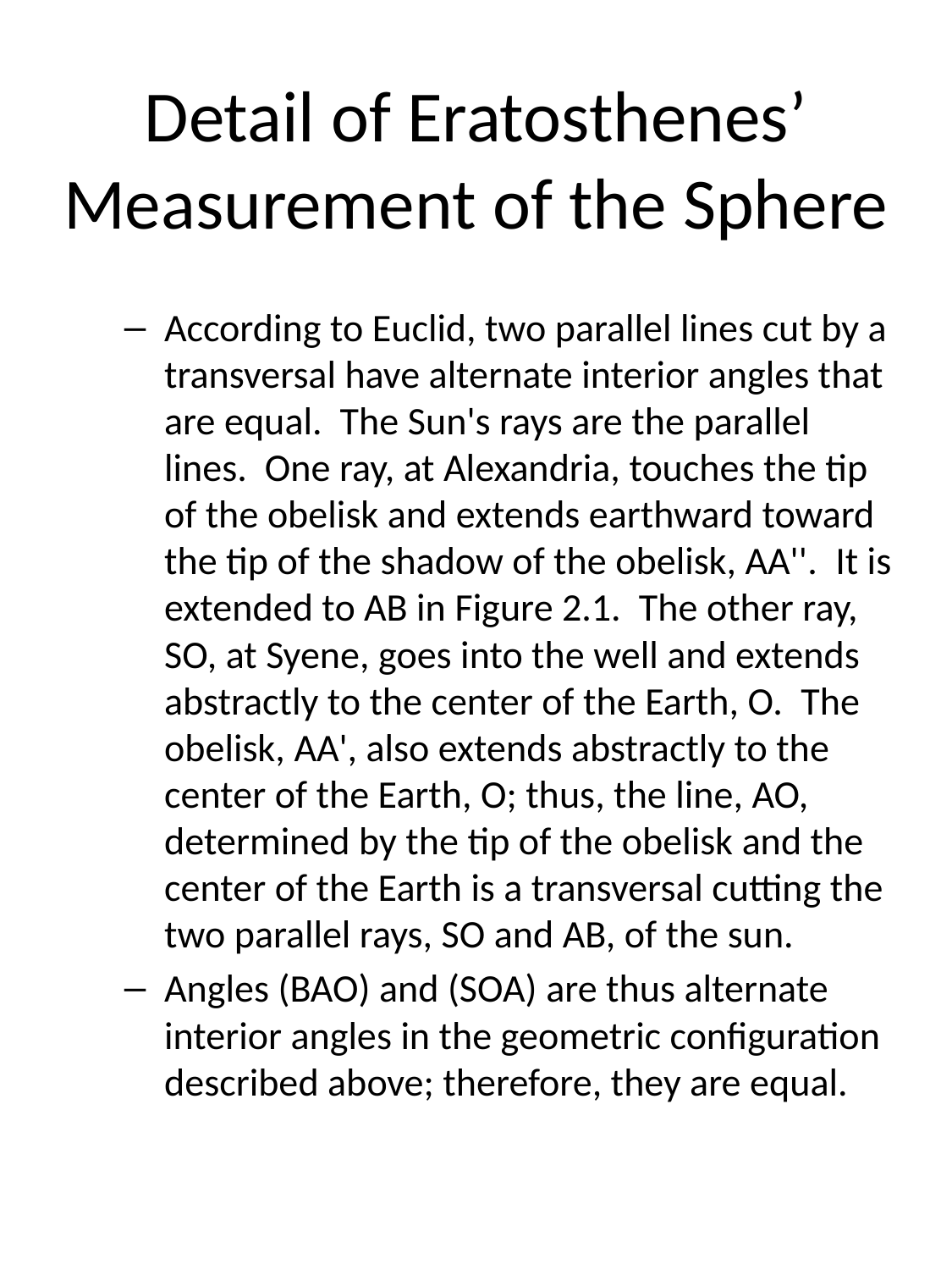

# Detail of Eratosthenes’ Measurement of the Sphere
According to Euclid, two parallel lines cut by a transversal have alternate interior angles that are equal.  The Sun's rays are the parallel lines.  One ray, at Alexandria, touches the tip of the obelisk and extends earthward toward the tip of the shadow of the obelisk, AA''.  It is extended to AB in Figure 2.1.  The other ray, SO, at Syene, goes into the well and extends abstractly to the center of the Earth, O.  The obelisk, AA', also extends abstractly to the center of the Earth, O; thus, the line, AO, determined by the tip of the obelisk and the center of the Earth is a transversal cutting the two parallel rays, SO and AB, of the sun.
Angles (BAO) and (SOA) are thus alternate interior angles in the geometric configuration described above; therefore, they are equal.